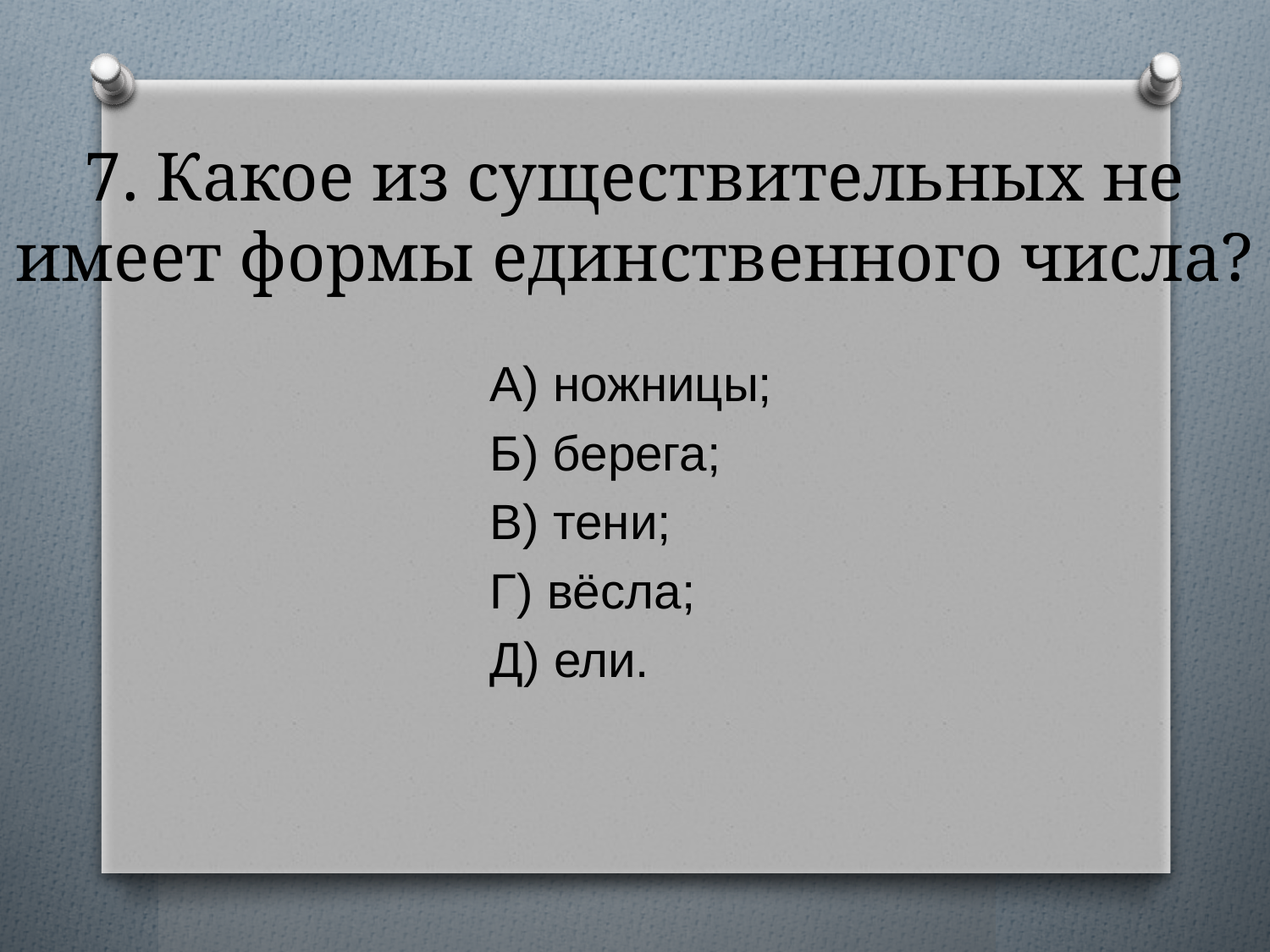

# 7. Какое из существительных не имеет формы единственного числа?
А) ножницы;
Б) берега;
В) тени;
Г) вёсла;
Д) ели.